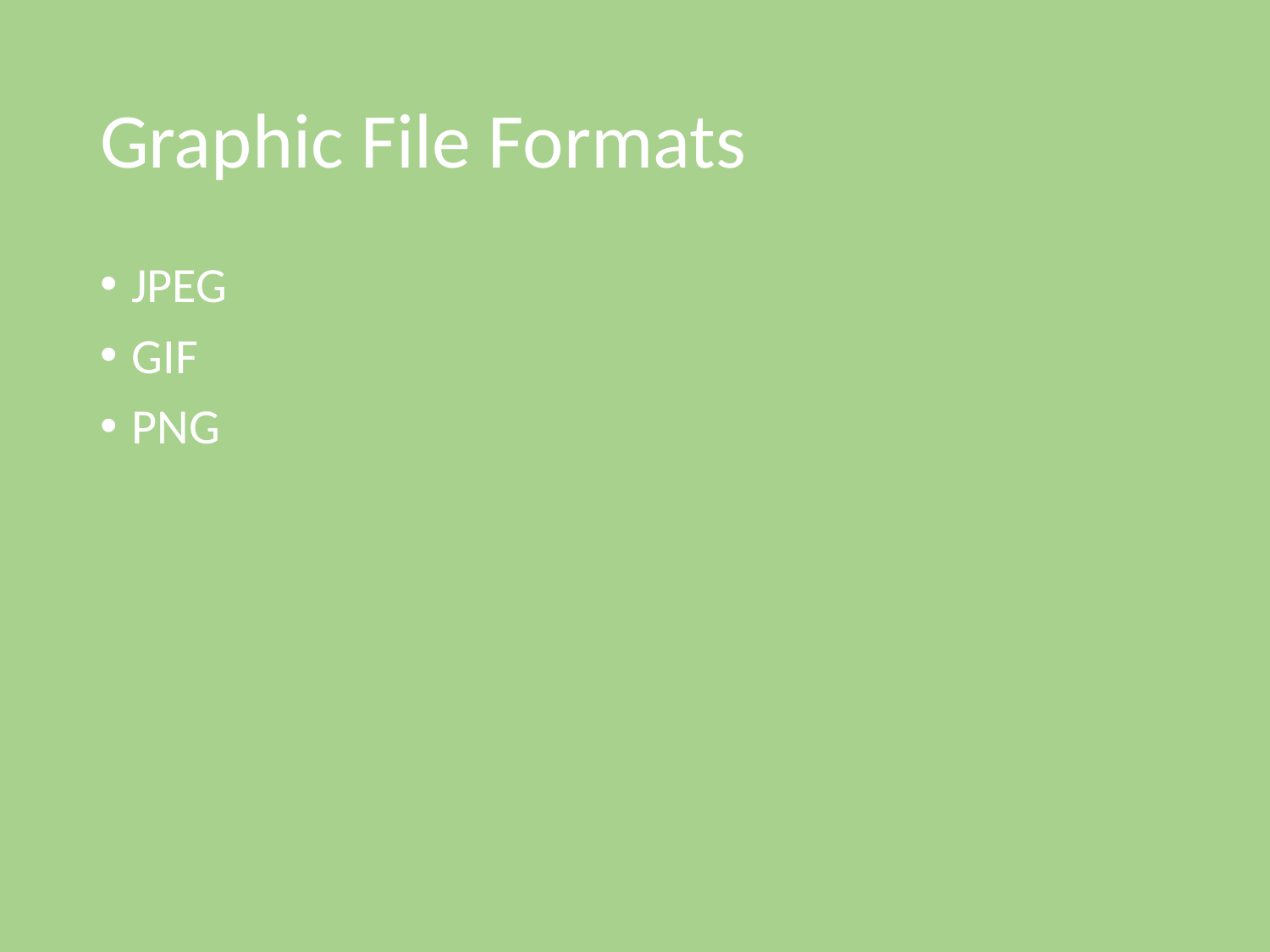

# Graphic File Formats
JPEG
GIF
PNG